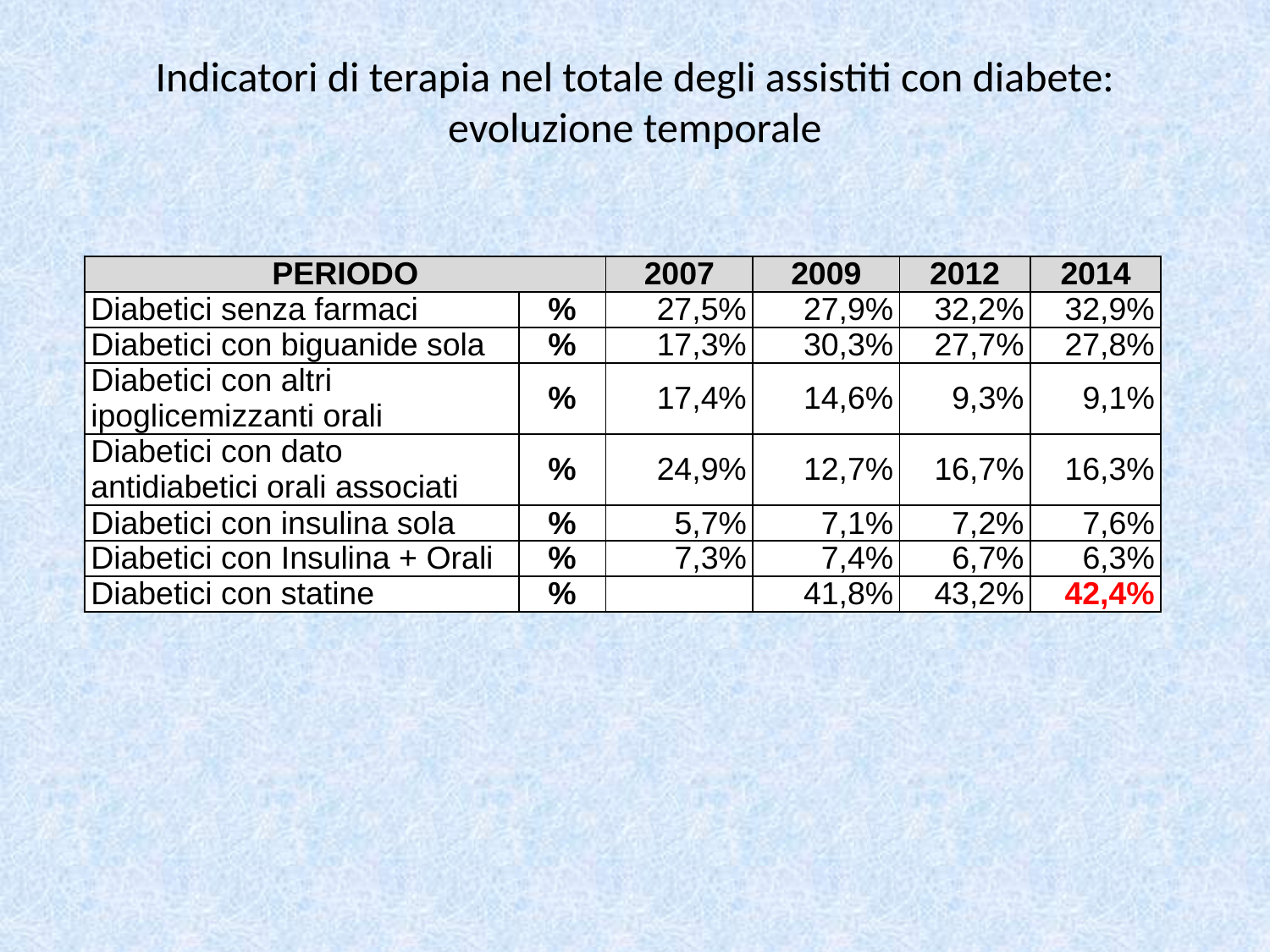

# Indicatori di terapia nel totale degli assistiti con diabete: evoluzione temporale
| PERIODO |  | 2007 | 2009 | 2012 | 2014 |
| --- | --- | --- | --- | --- | --- |
| Diabetici senza farmaci | % | 27,5% | 27,9% | 32,2% | 32,9% |
| Diabetici con biguanide sola | % | 17,3% | 30,3% | 27,7% | 27,8% |
| Diabetici con altri ipoglicemizzanti orali | % | 17,4% | 14,6% | 9,3% | 9,1% |
| Diabetici con dato antidiabetici orali associati | % | 24,9% | 12,7% | 16,7% | 16,3% |
| Diabetici con insulina sola | % | 5,7% | 7,1% | 7,2% | 7,6% |
| Diabetici con Insulina + Orali | % | 7,3% | 7,4% | 6,7% | 6,3% |
| Diabetici con statine | % |  | 41,8% | 43,2% | 42,4% |